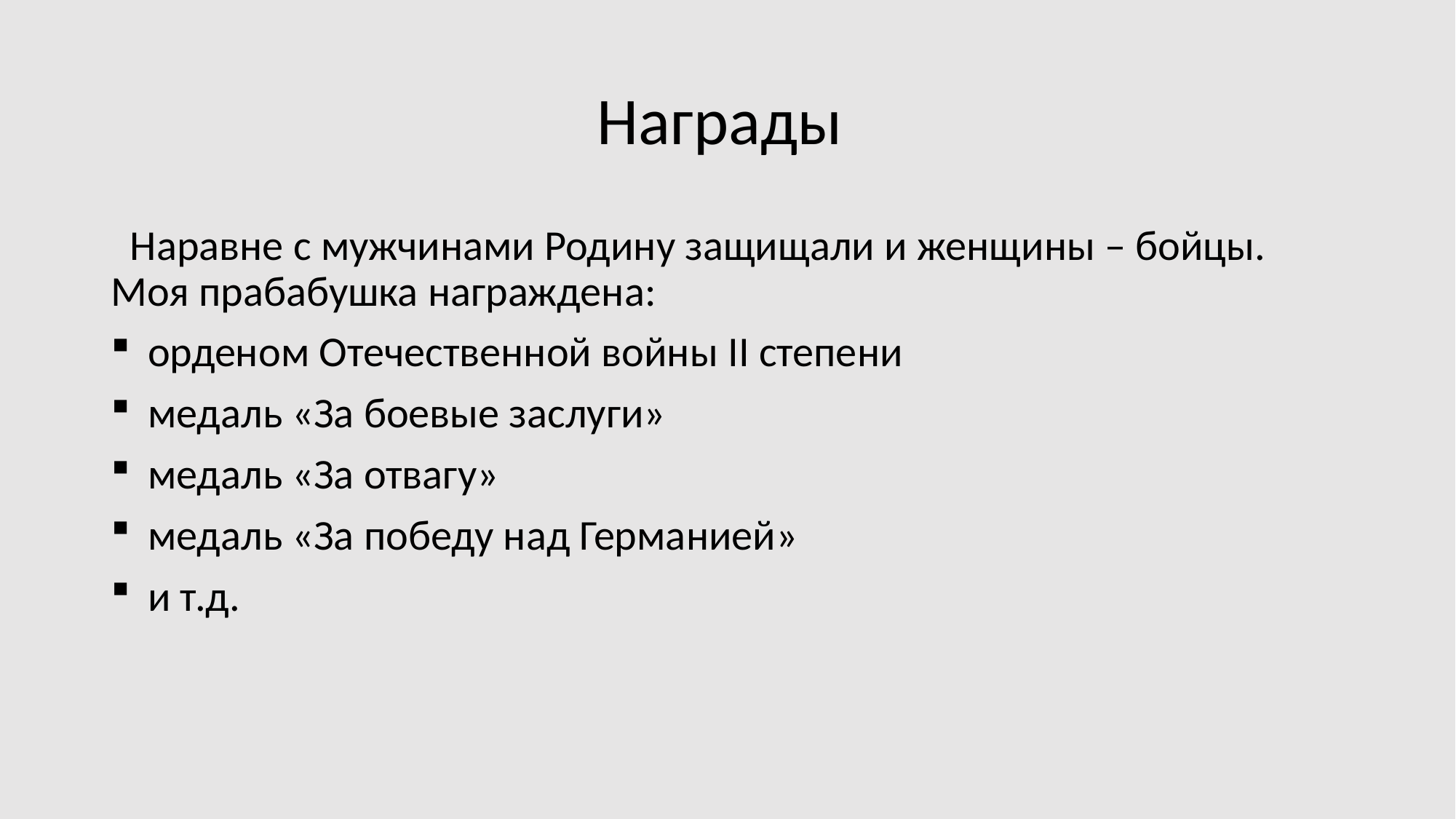

# Награды
  Наравне с мужчинами Родину защищали и женщины – бойцы. Моя прабабушка награждена:
 орденом Отечественной войны II степени
 медаль «За боевые заслуги»
 медаль «За отвагу»
 медаль «За победу над Германией»
 и т.д.